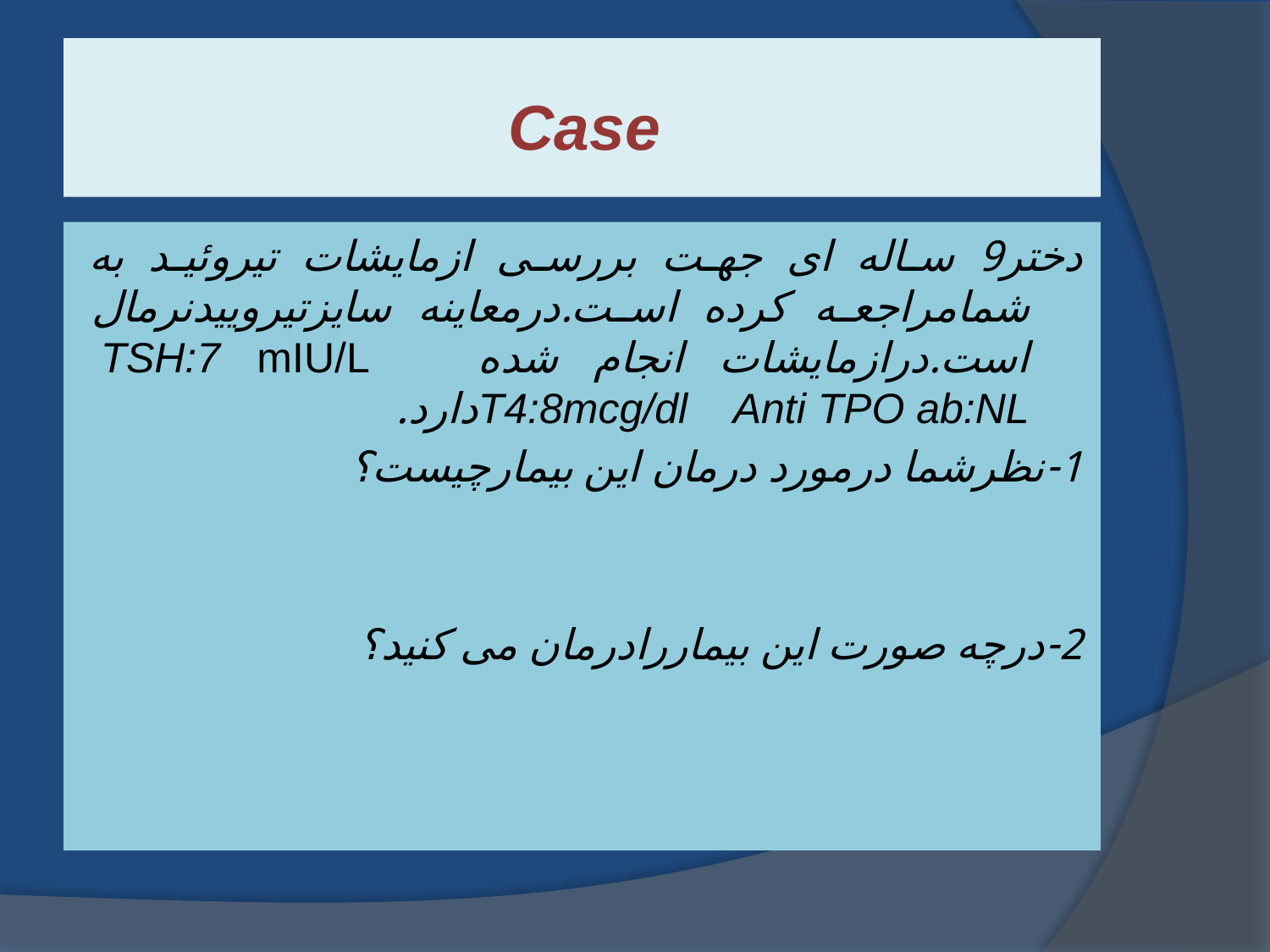

# Case
دختر9 ساله ای جهت بررسی ازمایشات تیروئید به شمامراجعه کرده است.درمعاینه سایزتیروییدنرمال است.درازمایشات انجام شده TSH:7 mIU/L   T4:8mcg/dl    Anti TPO ab:NLدارد.
1-نظرشما درمورد درمان این بیمارچیست؟

2-درچه صورت این بیماررادرمان می کنید؟